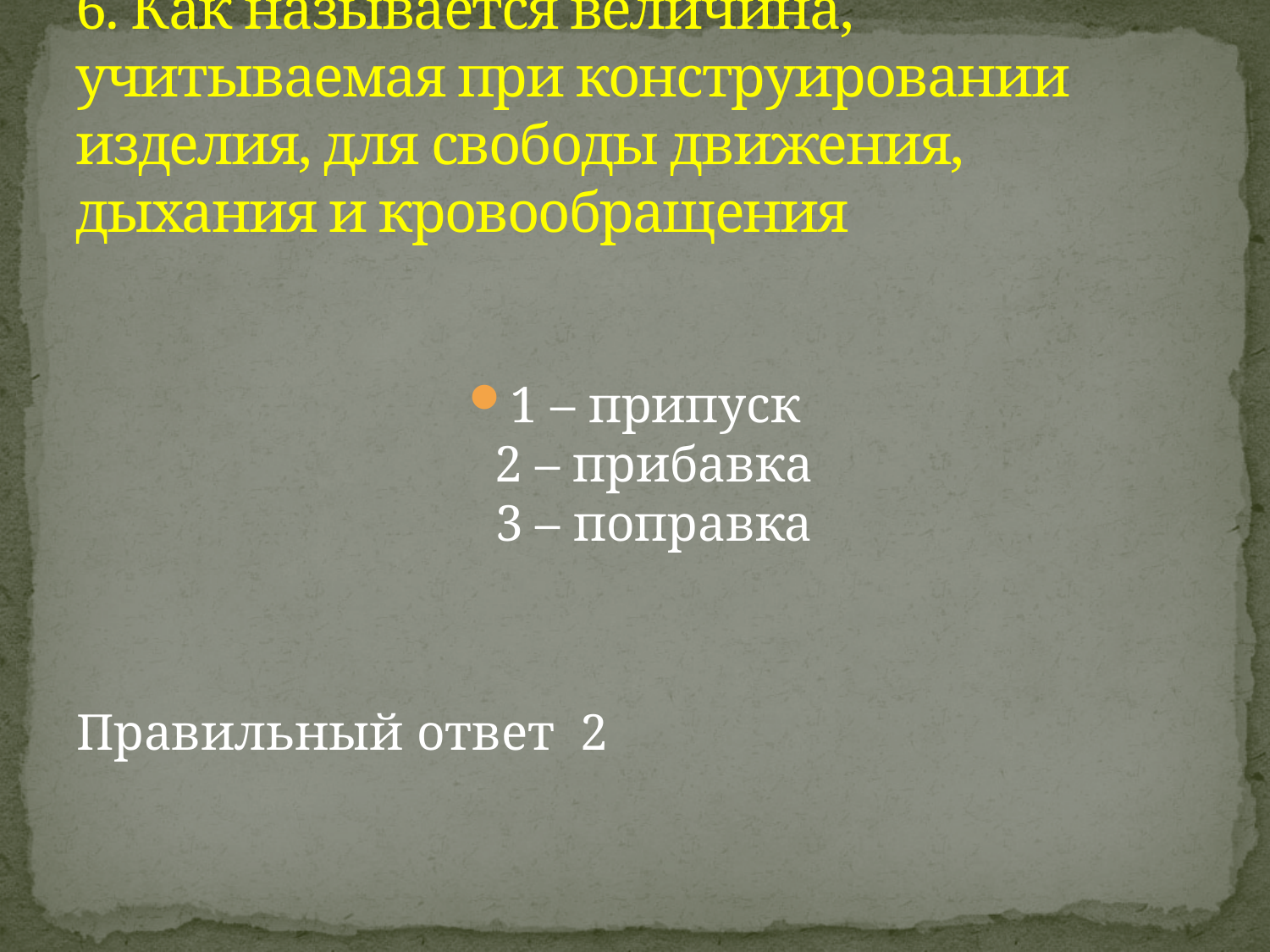

# 6. Как называется величина, учитываемая при конструировании  изделия, для свободы движения, дыхания и кровообращения
1 – припуск
2 – прибавка
3 – поправка

Правильный ответ  2